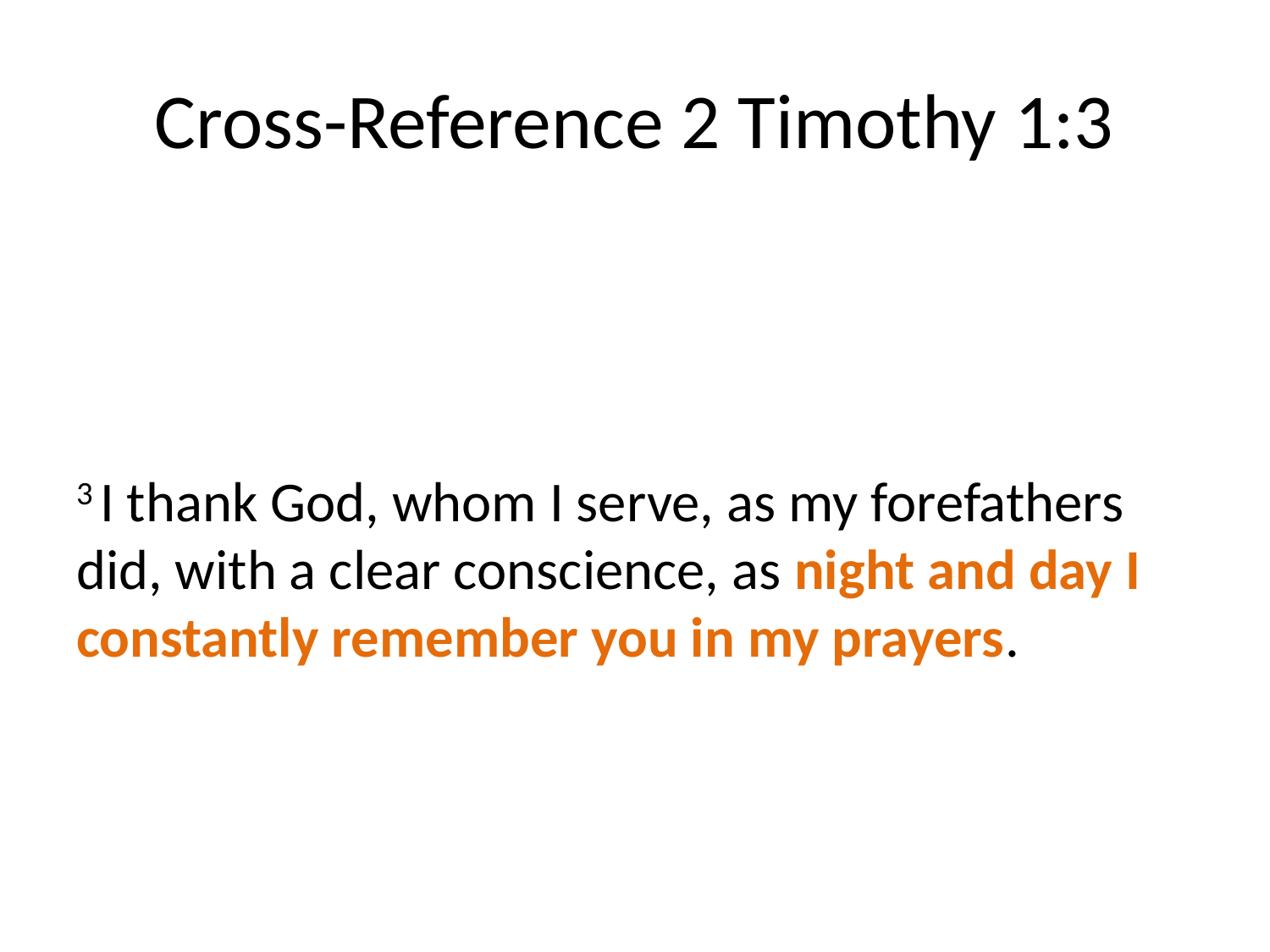

# Cross-Reference 2 Timothy 1:3

3 I thank God, whom I serve, as my forefathers did, with a clear conscience, as night and day I constantly remember you in my prayers.